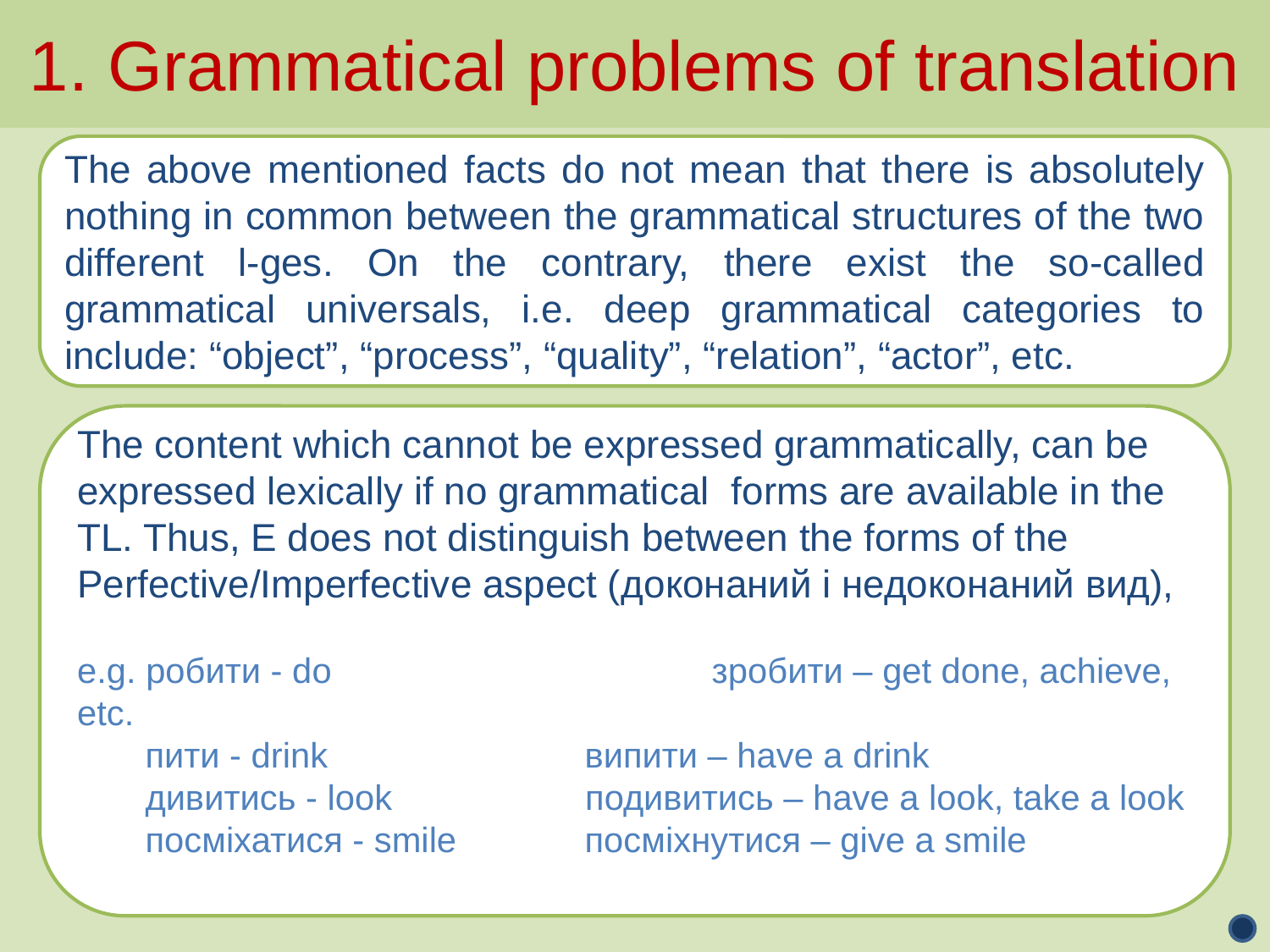

1. Grammatical problems of translation
The above mentioned facts do not mean that there is absolutely nothing in common between the grammatical structures of the two different l-ges. On the contrary, there exist the so-called grammatical universals, i.e. deep grammatical categories to include: “object”, “process”, “quality”, “relation”, “actor”, etc.
The content which cannot be expressed grammatically, can be expressed lexically if no grammatical  forms are available in the TL. Thus, E does not distinguish between the forms of the Perfective/Imperfective aspect (доконаний і недоконаний вид),

e.g. робити - do		             зробити – get done, achieve, etc.
       пити - drink		             випити – have a drink
       дивитись - look		подивитись – have a look, take a look
       посміхатися - smile	             посміхнутися – give a smile